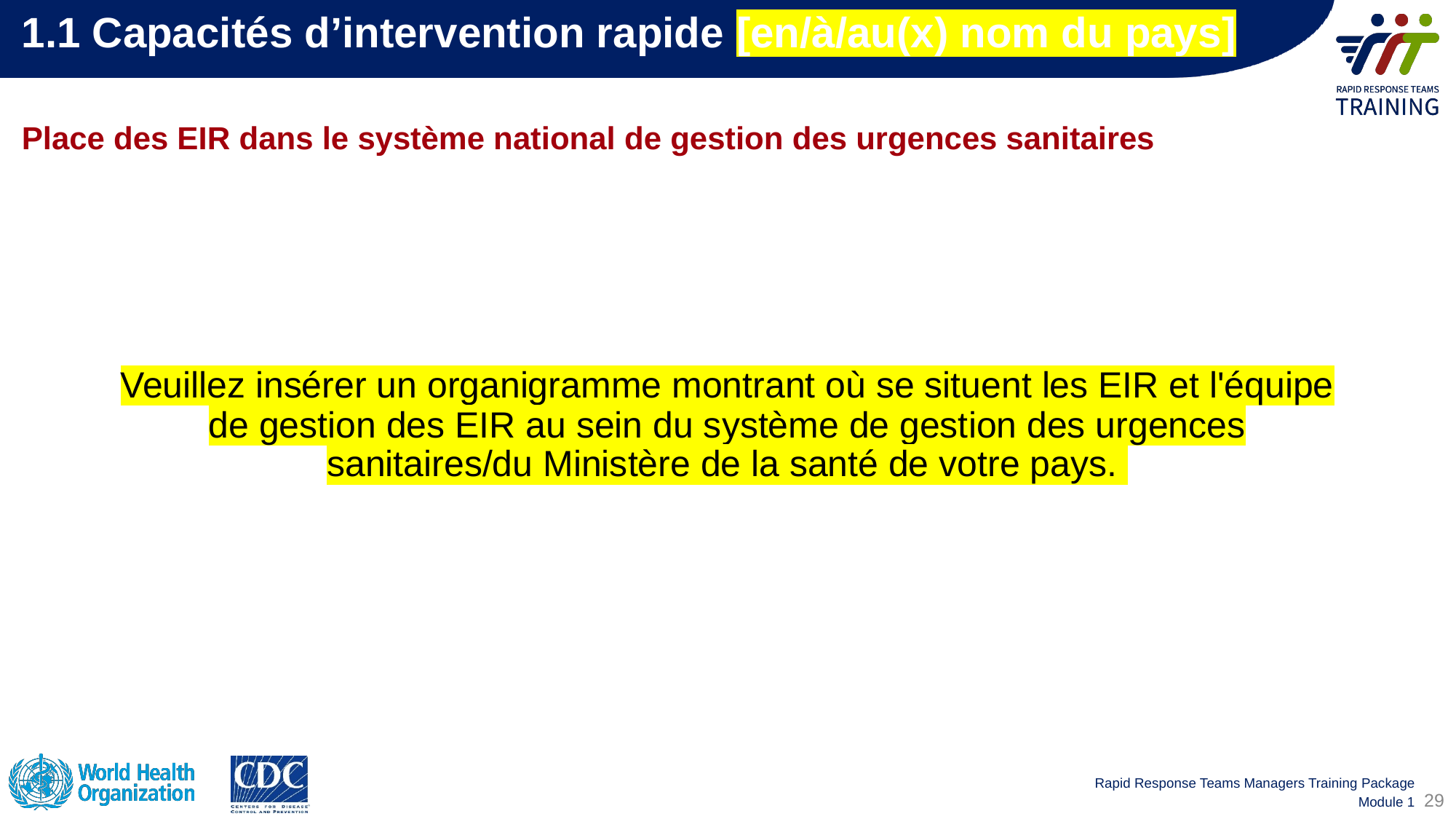

1.1 Capacités dʼintervention rapide [en/à/au(x) nom du pays]

Place des EIR dans le système national de gestion des urgences sanitaires

Veuillez insérer un organigramme montrant où se situent les EIR et l'équipe de gestion des EIR au sein du système de gestion des urgences sanitaires/du Ministère de la santé de votre pays.
29